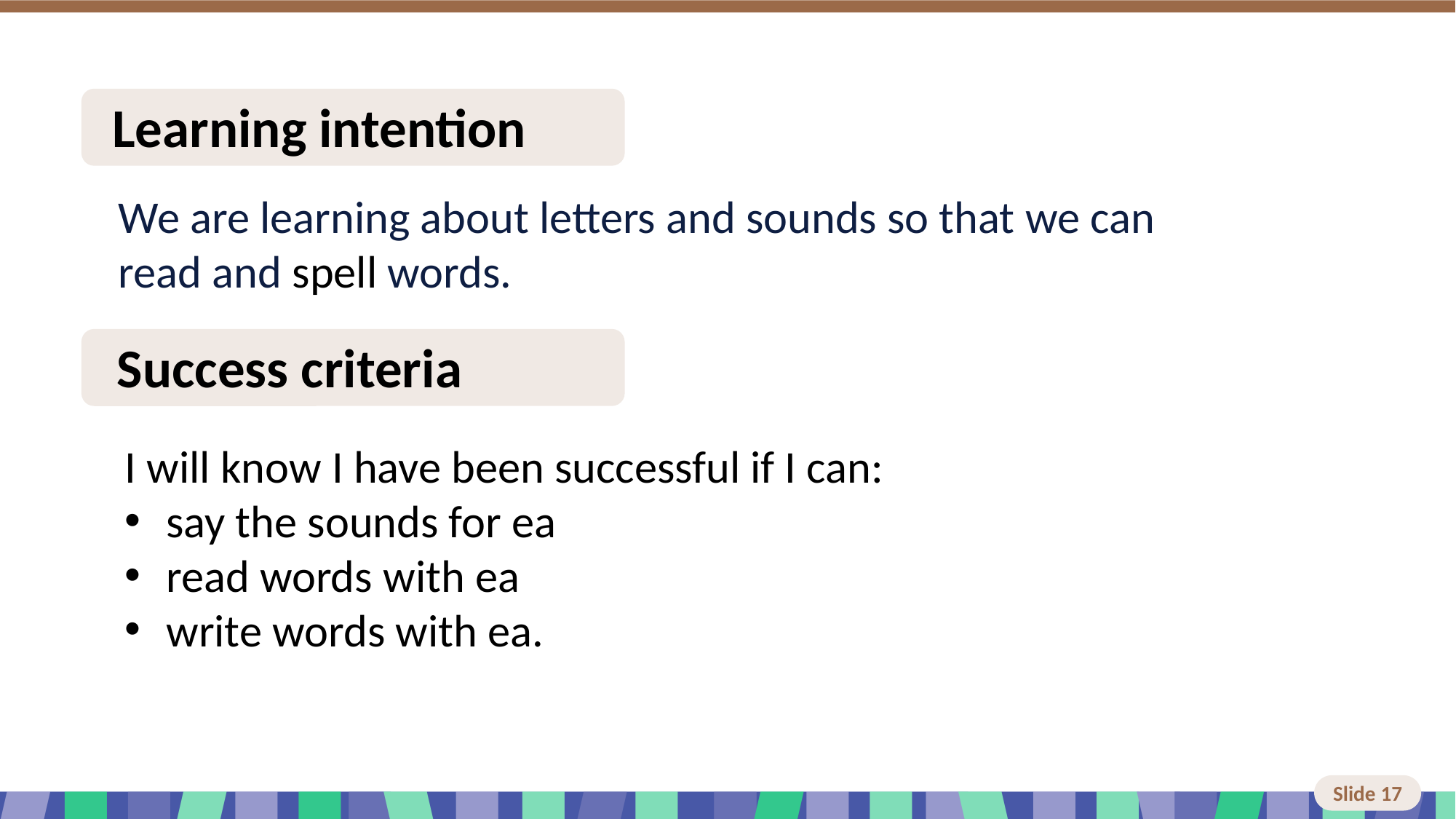

# Slide 17 Learning intention and success criteria
I will know I have been successful if I can:
say the sounds for ea
read words with ea
write words with ea.